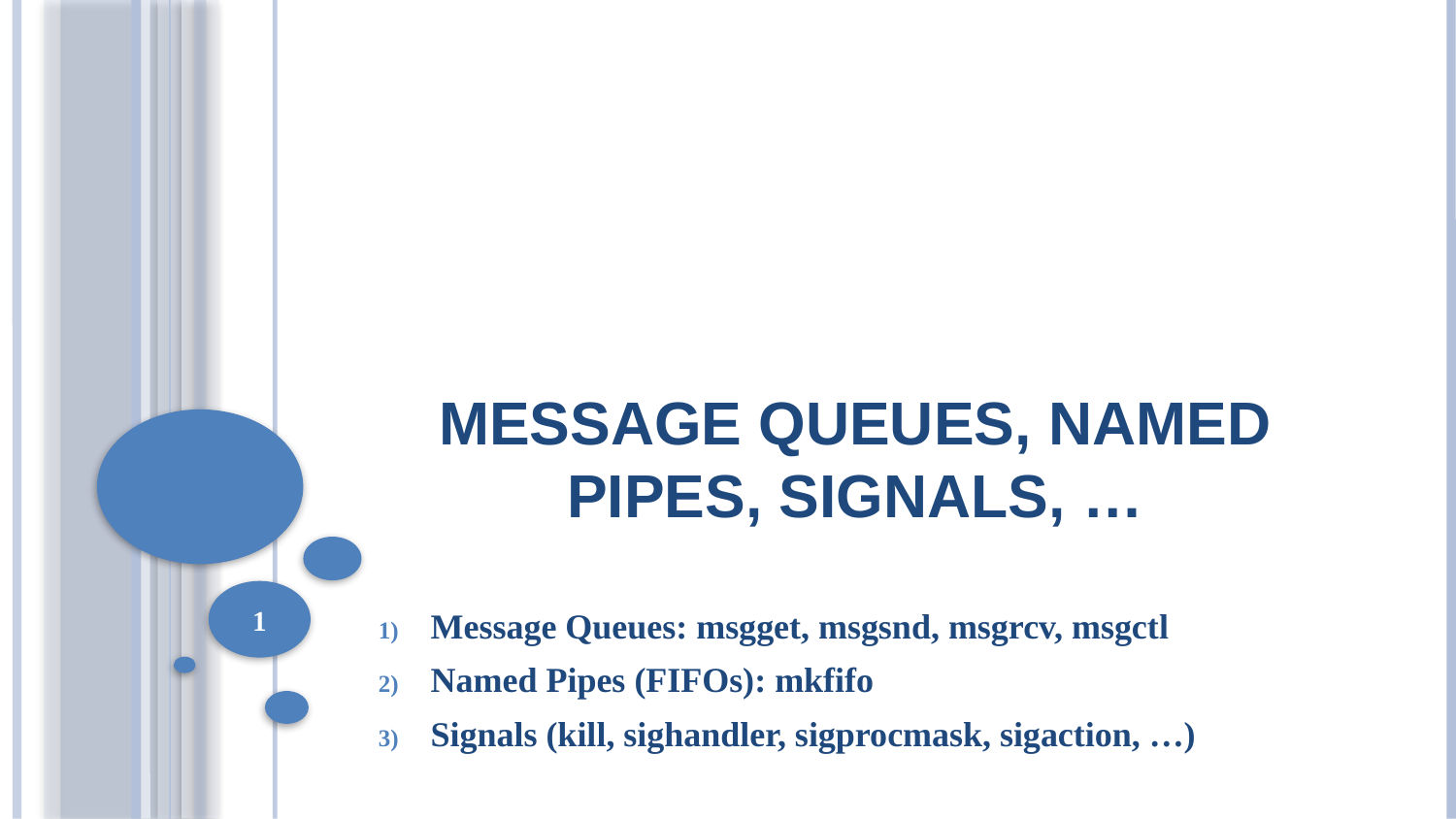

# Message Queues, Named Pipes, Signals, …
1
Message Queues: msgget, msgsnd, msgrcv, msgctl
Named Pipes (FIFOs): mkfifo
Signals (kill, sighandler, sigprocmask, sigaction, …)